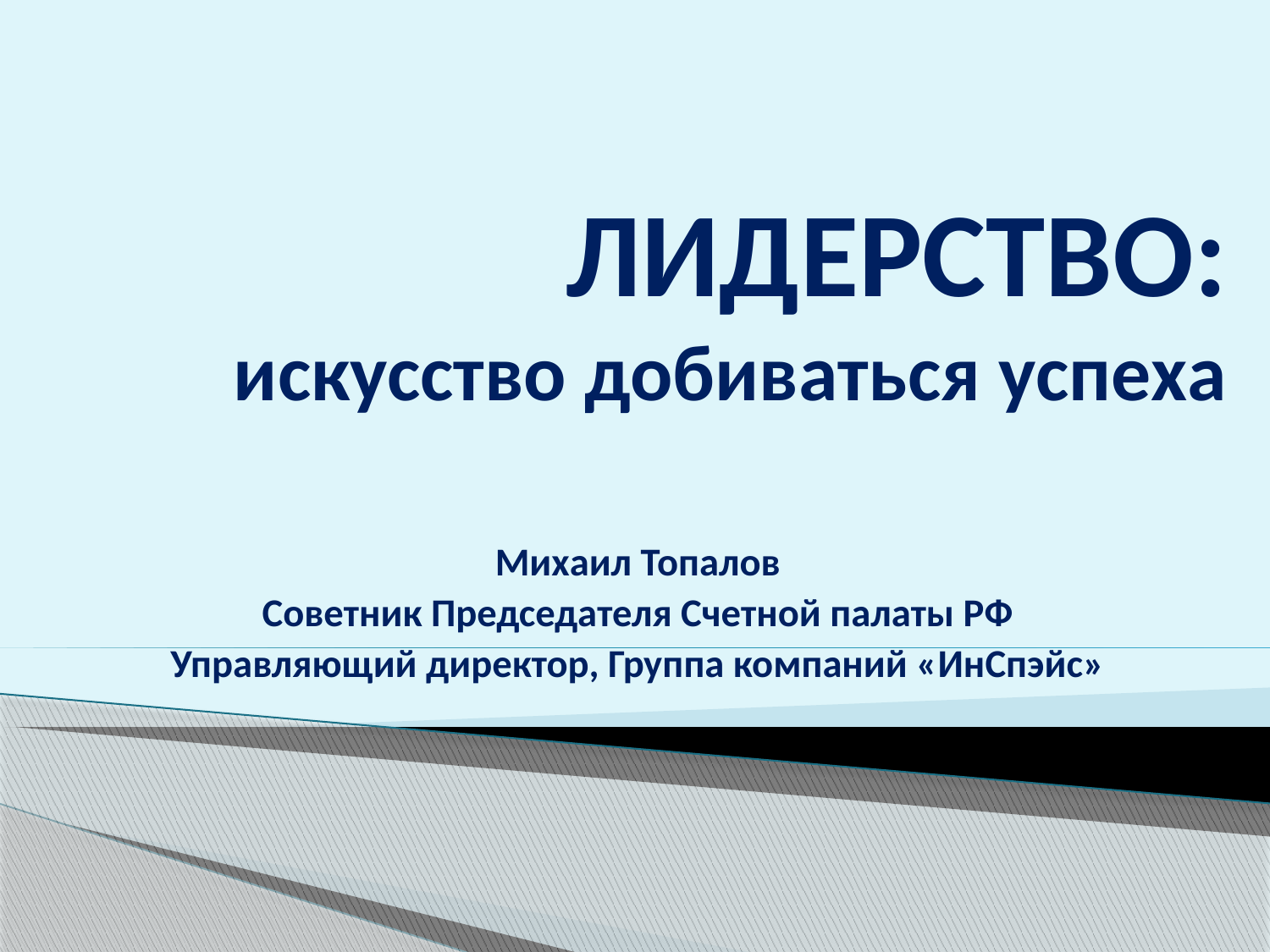

# ЛИДЕРСТВО: искусство добиваться успеха

Михаил Топалов
Советник Председателя Счетной палаты РФ
Управляющий директор, Группа компаний «ИнСпэйс»